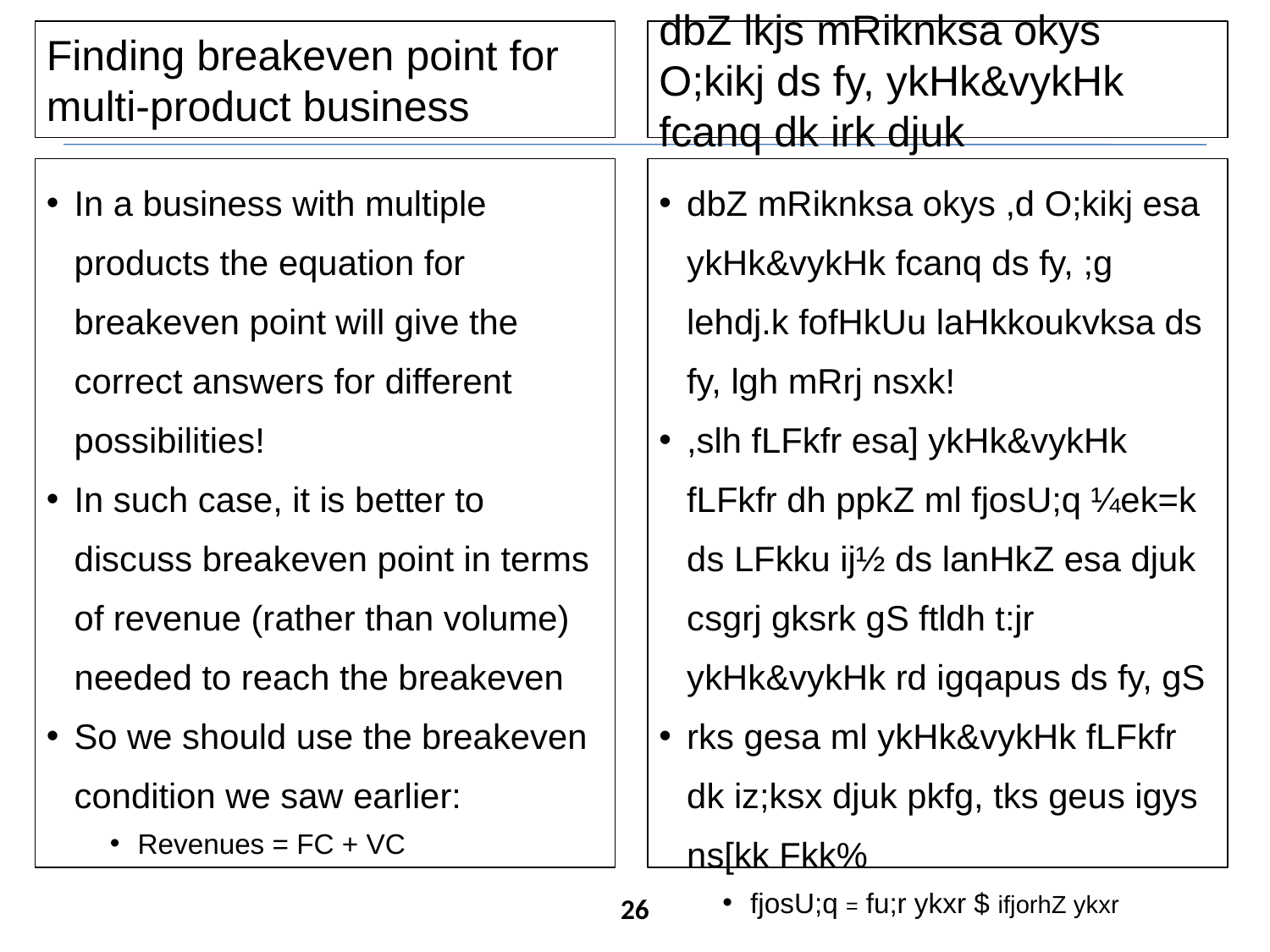

Finding breakeven point for multi-product business
dbZ lkjs mRiknksa okys O;kikj ds fy, ykHk&vykHk fcanq dk irk djuk
In a business with multiple products the equation for breakeven point will give the correct answers for different possibilities!
In such case, it is better to discuss breakeven point in terms of revenue (rather than volume) needed to reach the breakeven
So we should use the breakeven condition we saw earlier:
Revenues = FC + VC
dbZ mRiknksa okys ,d O;kikj esa ykHk&vykHk fcanq ds fy, ;g lehdj.k fofHkUu laHkkoukvksa ds fy, lgh mRrj nsxk!
,slh fLFkfr esa] ykHk&vykHk fLFkfr dh ppkZ ml fjosU;q ¼ek=k ds LFkku ij½ ds lanHkZ esa djuk csgrj gksrk gS ftldh t:jr ykHk&vykHk rd igqapus ds fy, gS
rks gesa ml ykHk&vykHk fLFkfr dk iz;ksx djuk pkfg, tks geus igys ns[kk Fkk%
fjosU;q = fu;r ykxr $ ifjorhZ ykxr
26